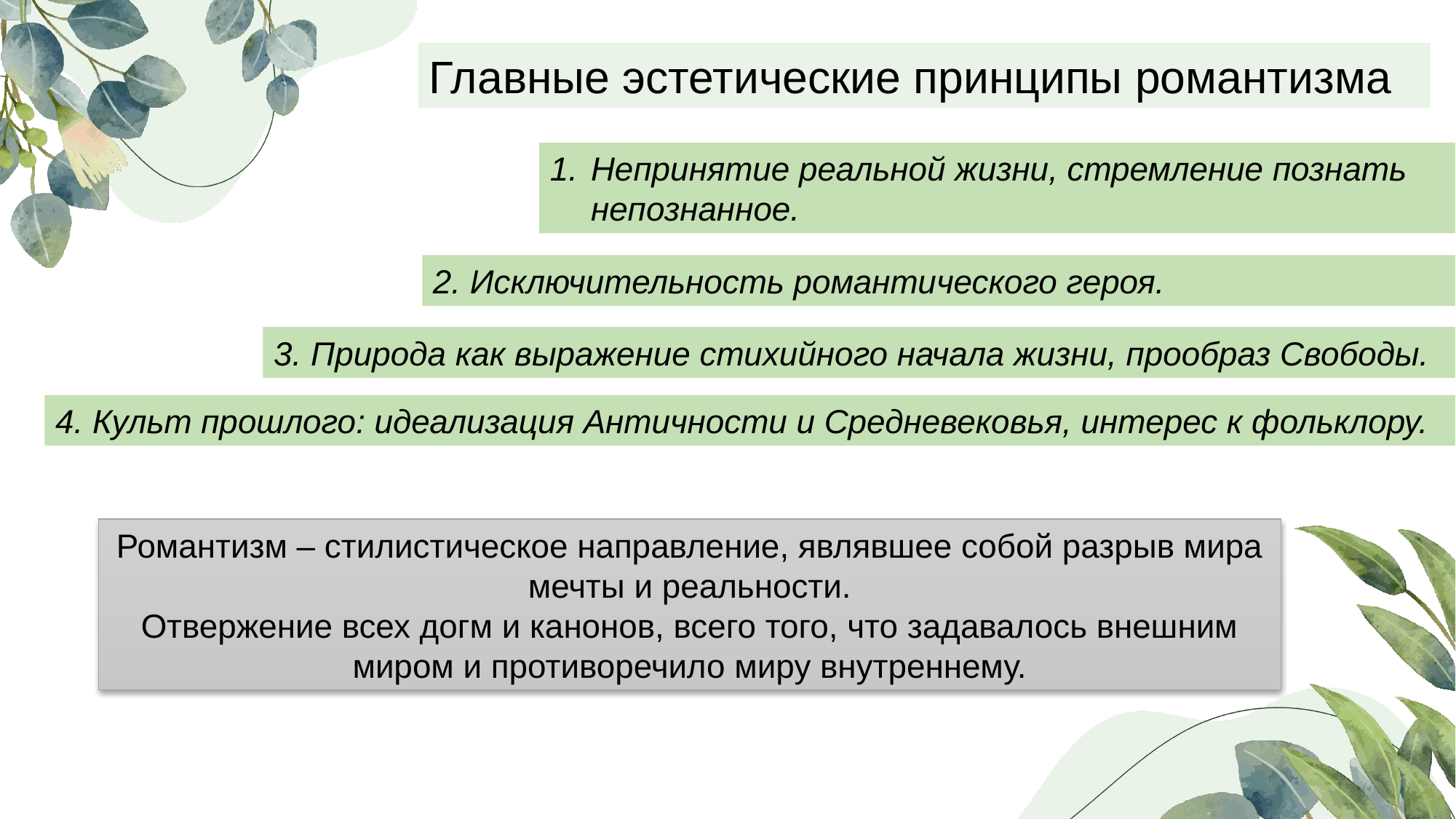

Главные эстетические принципы романтизма
Непринятие реальной жизни, стремление познать непознанное.
2. Исключительность романтического героя.
3. Природа как выражение стихийного начала жизни, прообраз Свободы.
4. Культ прошлого: идеализация Античности и Средневековья, интерес к фольклору.
Романтизм – стилистическое направление, являвшее собой разрыв мира мечты и реальности.
Отвержение всех догм и канонов, всего того, что задавалось внешним миром и противоречило миру внутреннему.